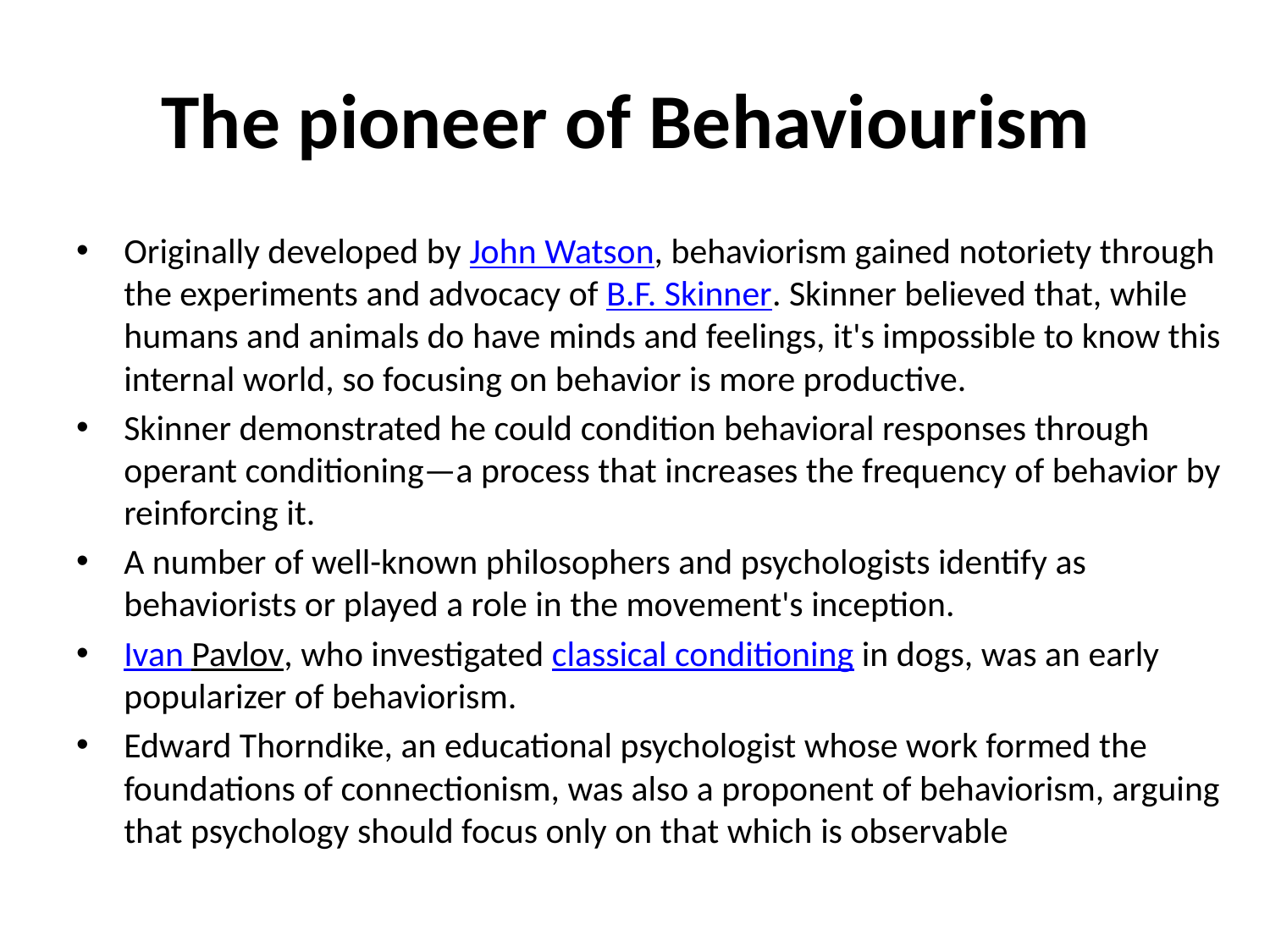

# The pioneer of Behaviourism
Originally developed by John Watson, behaviorism gained notoriety through the experiments and advocacy of B.F. Skinner. Skinner believed that, while humans and animals do have minds and feelings, it's impossible to know this internal world, so focusing on behavior is more productive.
Skinner demonstrated he could condition behavioral responses through operant conditioning—a process that increases the frequency of behavior by reinforcing it.
A number of well-known philosophers and psychologists identify as behaviorists or played a role in the movement's inception.
Ivan Pavlov, who investigated classical conditioning in dogs, was an early popularizer of behaviorism.
Edward Thorndike, an educational psychologist whose work formed the foundations of connectionism, was also a proponent of behaviorism, arguing that psychology should focus only on that which is observable